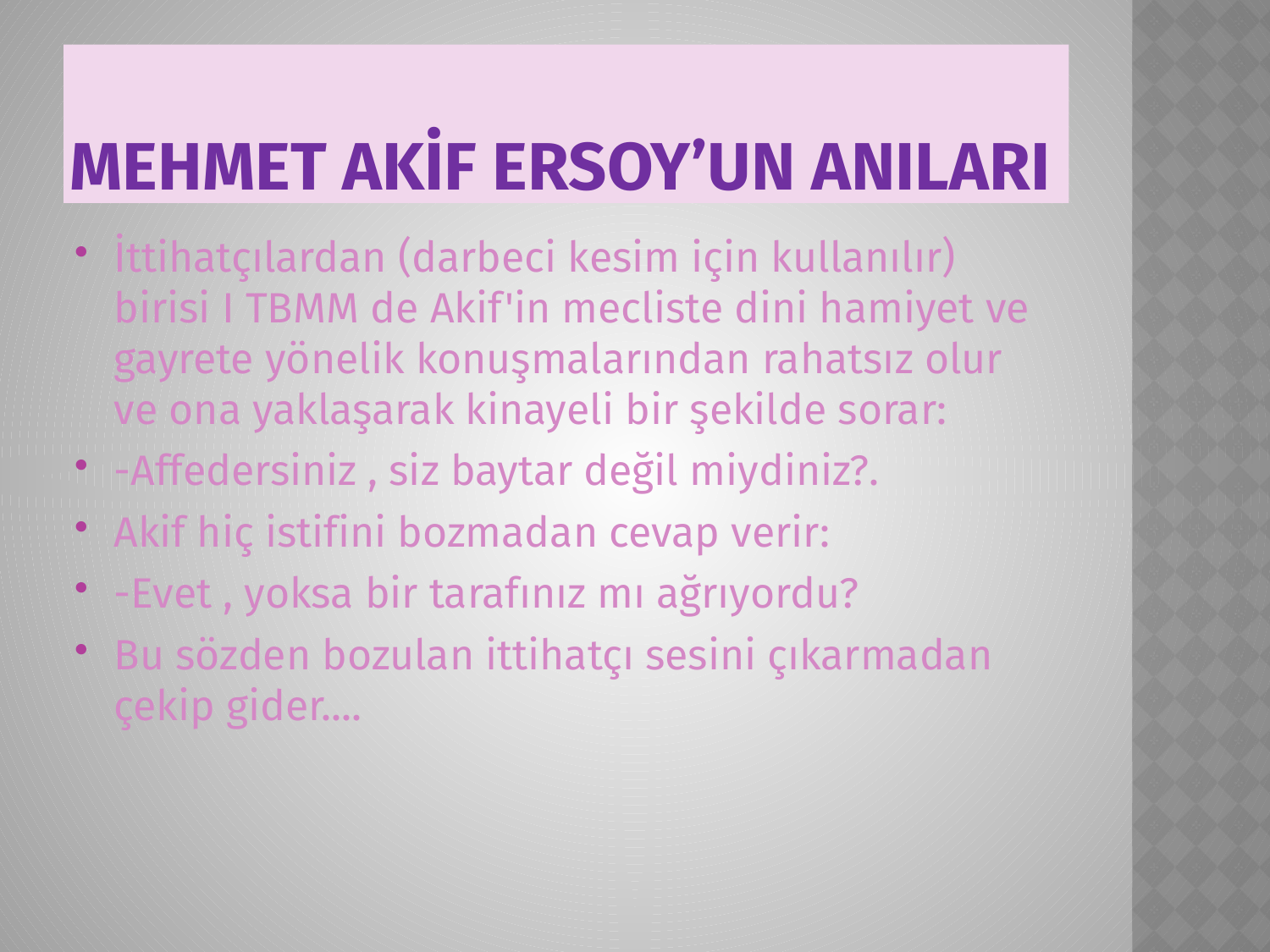

# MEHMET AKİF ERSOY’UN ANILARI
İttihatçılardan (darbeci kesim için kullanılır) birisi I TBMM de Akif'in mecliste dini hamiyet ve gayrete yönelik konuşmalarından rahatsız olur ve ona yaklaşarak kinayeli bir şekilde sorar:
-Affedersiniz , siz baytar değil miydiniz?.
Akif hiç istifini bozmadan cevap verir:
-Evet , yoksa bir tarafınız mı ağrıyordu?
Bu sözden bozulan ittihatçı sesini çıkarmadan çekip gider....